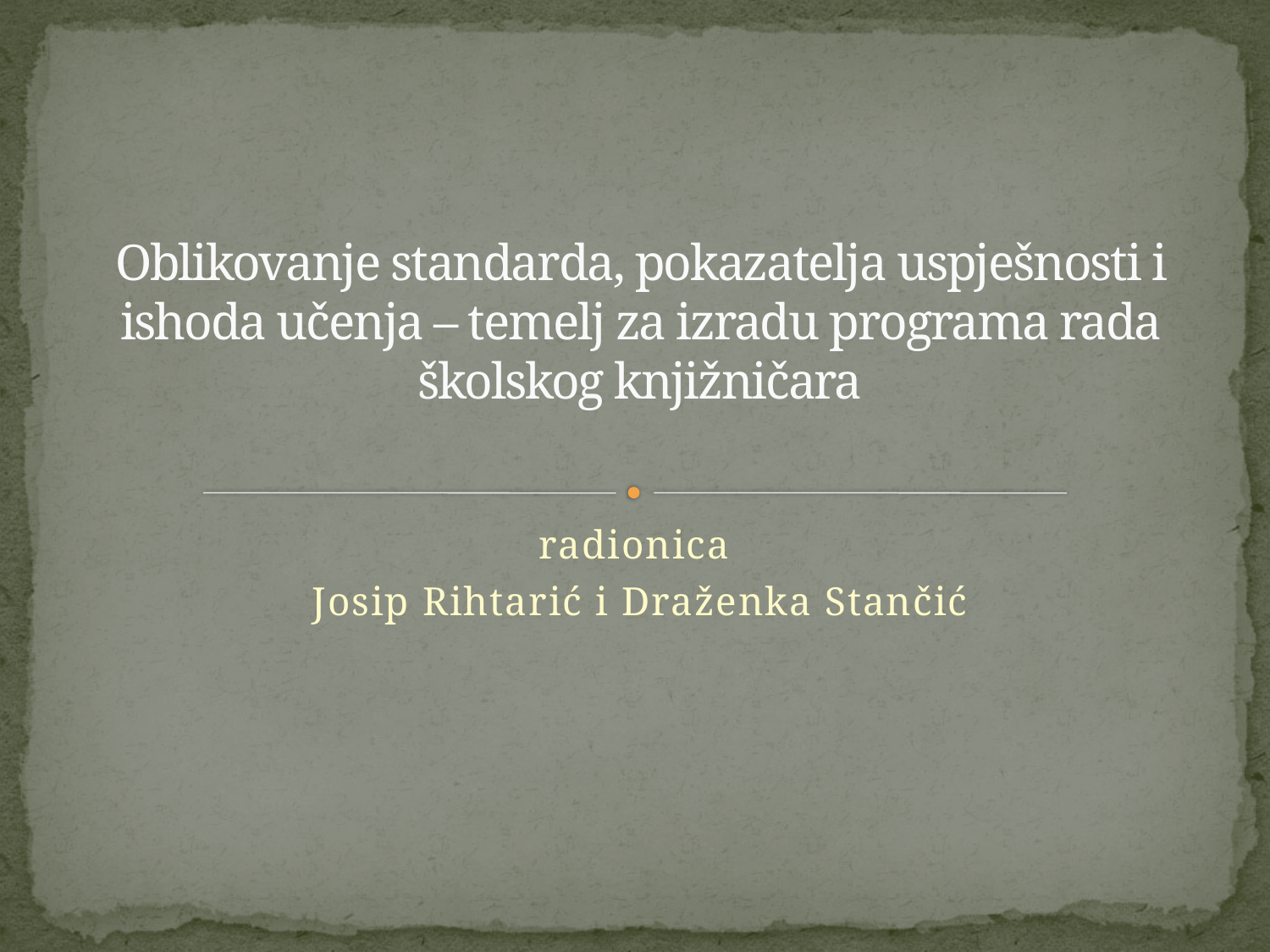

# Oblikovanje standarda, pokazatelja uspješnosti i ishoda učenja – temelj za izradu programa rada školskog knjižničara
radionica
Josip Rihtarić i Draženka Stančić